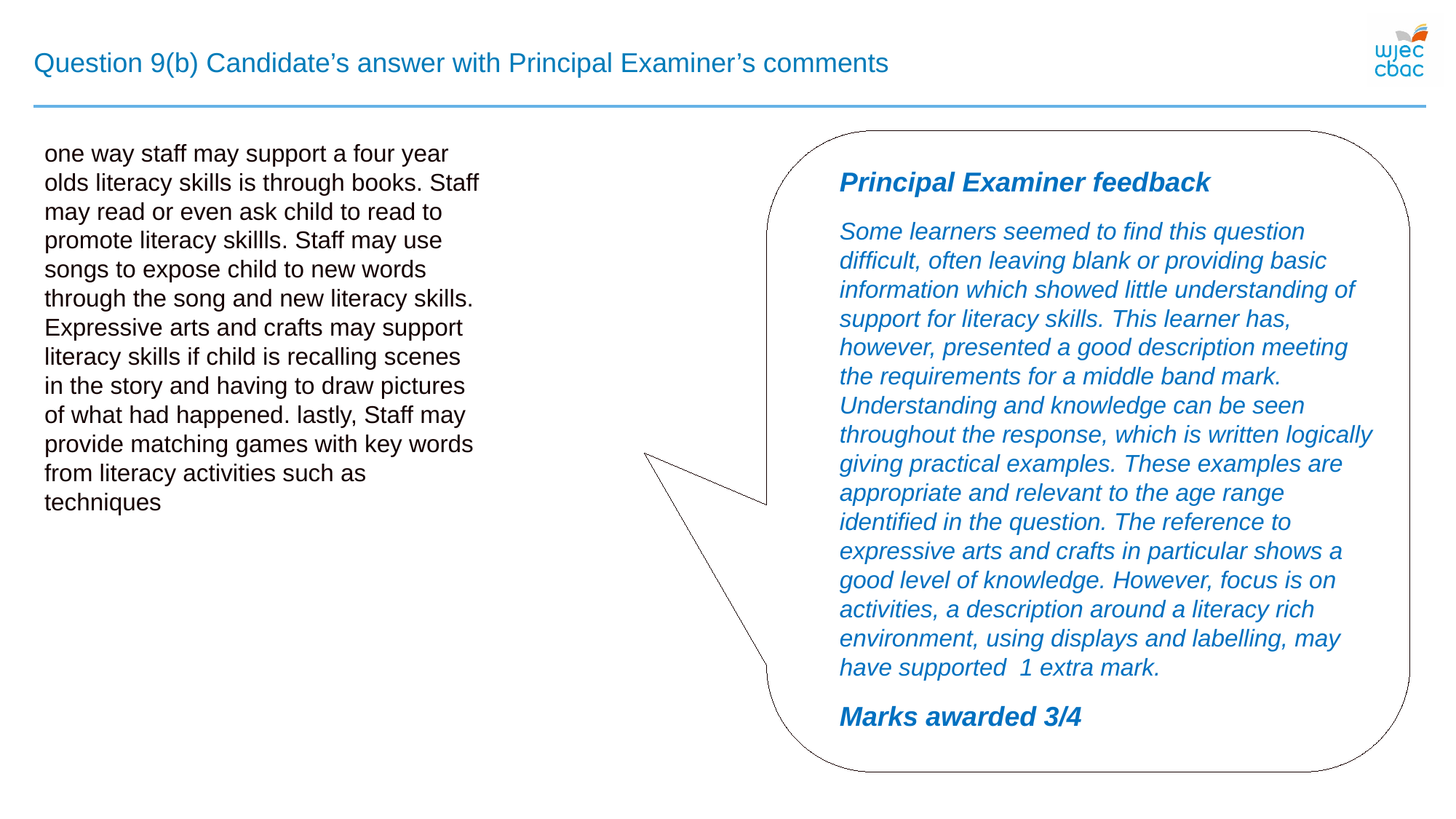

# Question 9(b) Candidate’s answer with Principal Examiner’s comments

one way staff may support a four year olds literacy skills is through books. Staff may read or even ask child to read to promote literacy skillls. Staff may use songs to expose child to new words through the song and new literacy skills. Expressive arts and crafts may support literacy skills if child is recalling scenes in the story and having to draw pictures of what had happened. lastly, Staff may provide matching games with key words from literacy activities such as techniques
Principal Examiner feedback

Some learners seemed to find this question difficult, often leaving blank or providing basic information which showed little understanding of support for literacy skills. This learner has, however, presented a good description meeting the requirements for a middle band mark. Understanding and knowledge can be seen throughout the response, which is written logically giving practical examples. These examples are appropriate and relevant to the age range identified in the question. The reference to expressive arts and crafts in particular shows a good level of knowledge. However, focus is on activities, a description around a literacy rich environment, using displays and labelling, may have supported  1 extra mark.

Marks awarded 3/4